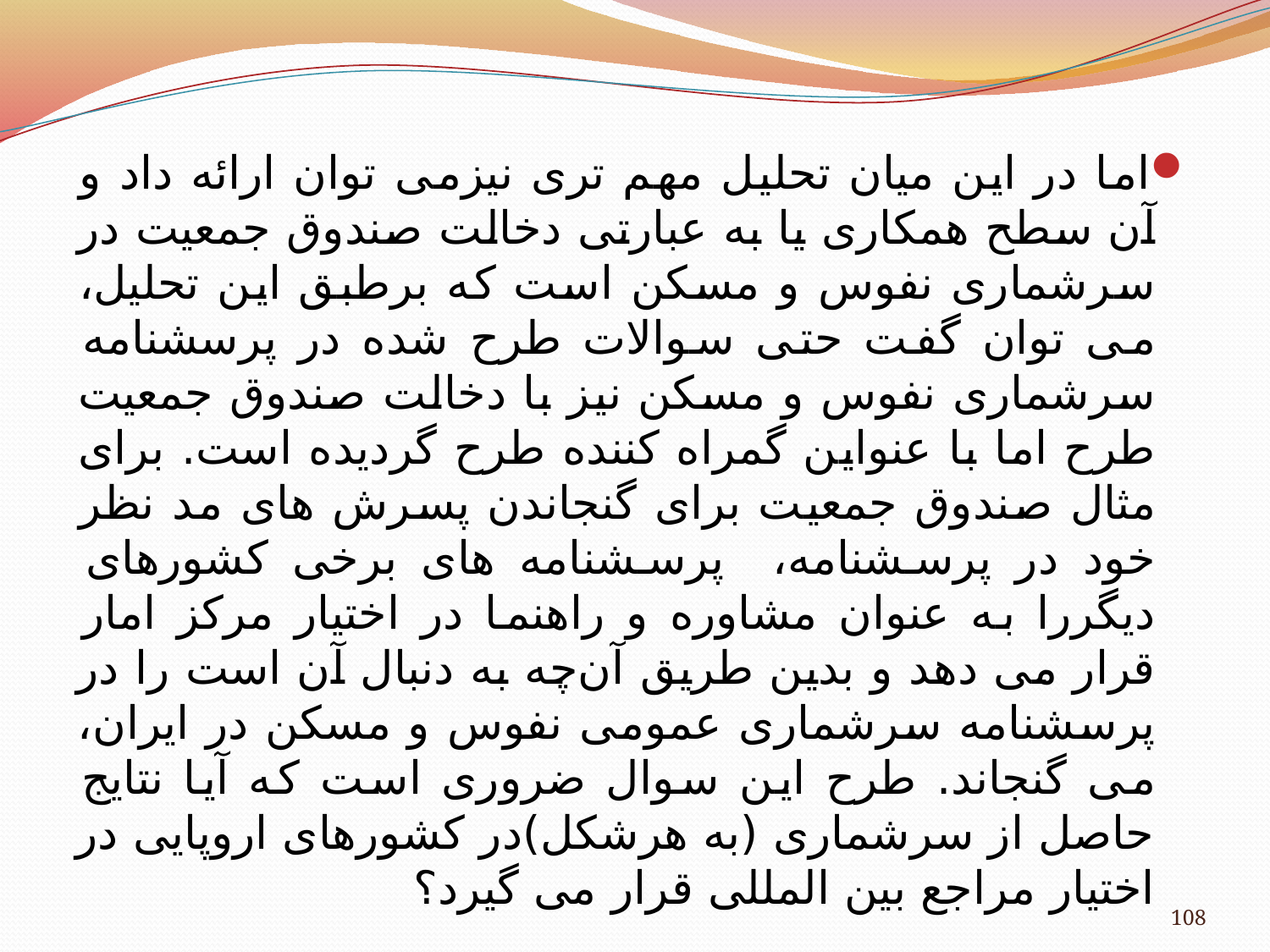

اما در این میان تحلیل مهم تری نیزمی توان ارائه داد و آن سطح همکاری یا به عبارتی دخالت صندوق جمعیت در سرشماری نفوس و مسکن است که برطبق این تحلیل، می توان گفت حتی سوالات طرح شده در پرسشنامه سرشماری نفوس و مسکن نیز با دخالت صندوق جمعیت طرح اما با عنواین گمراه کننده طرح گردیده است. برای مثال صندوق جمعیت برای گنجاندن پسرش های مد نظر خود در پرسشنامه،  پرسشنامه های برخی کشورهای دیگررا به عنوان مشاوره و راهنما در اختیار مرکز امار قرار می دهد و بدین طریق آن‌چه به دنبال آن است را در پرسشنامه سرشماری عمومی نفوس و مسکن در ایران، می گنجاند. طرح این سوال ضروری است که آیا نتایج حاصل از سرشماری (به هرشکل)در کشورهای اروپایی در اختیار مراجع بین المللی قرار می گیرد؟

108